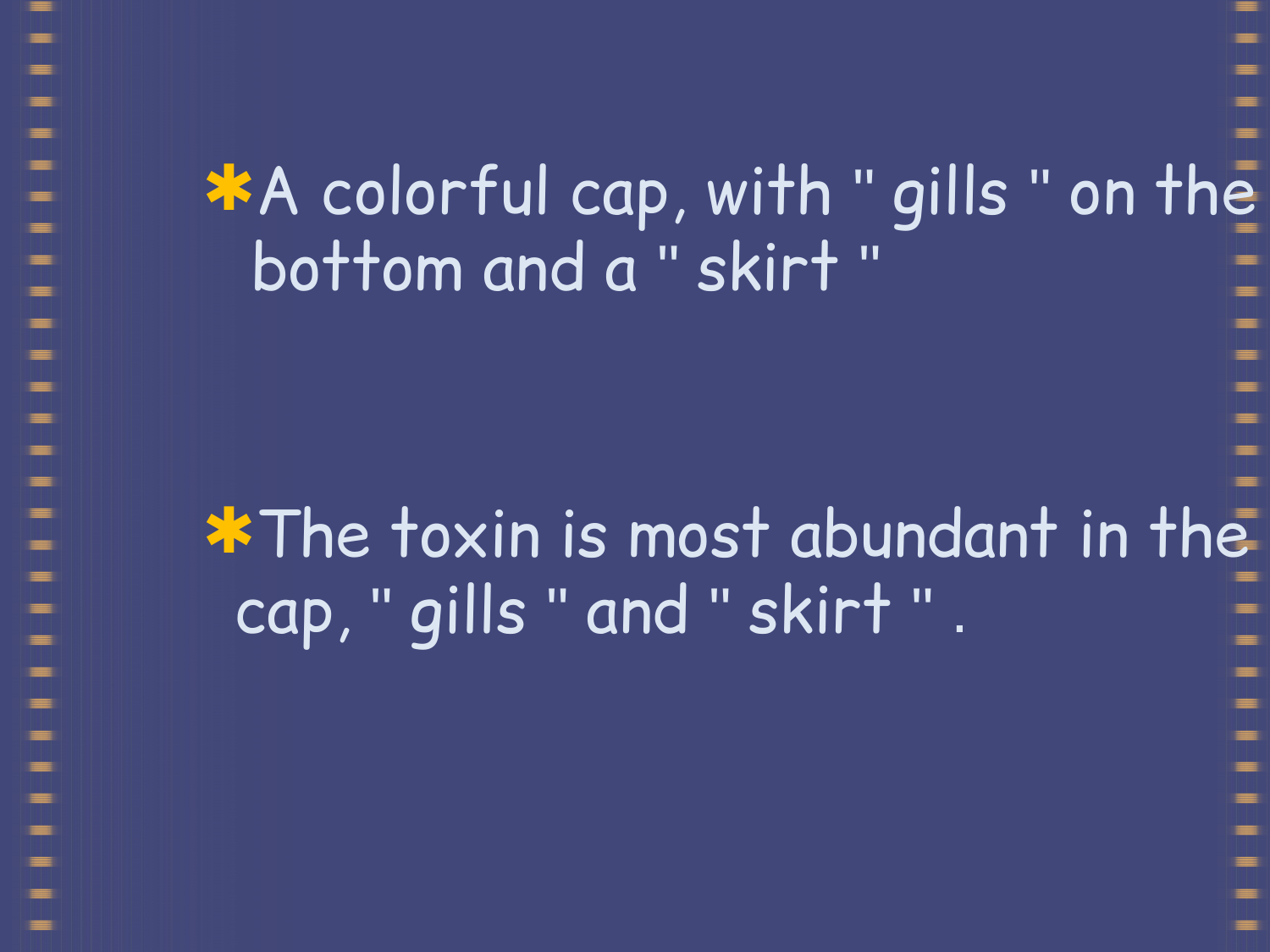

A colorful cap, with " gills " on the bottom and a " skirt "

The toxin is most abundant in the cap, " gills " and " skirt " .